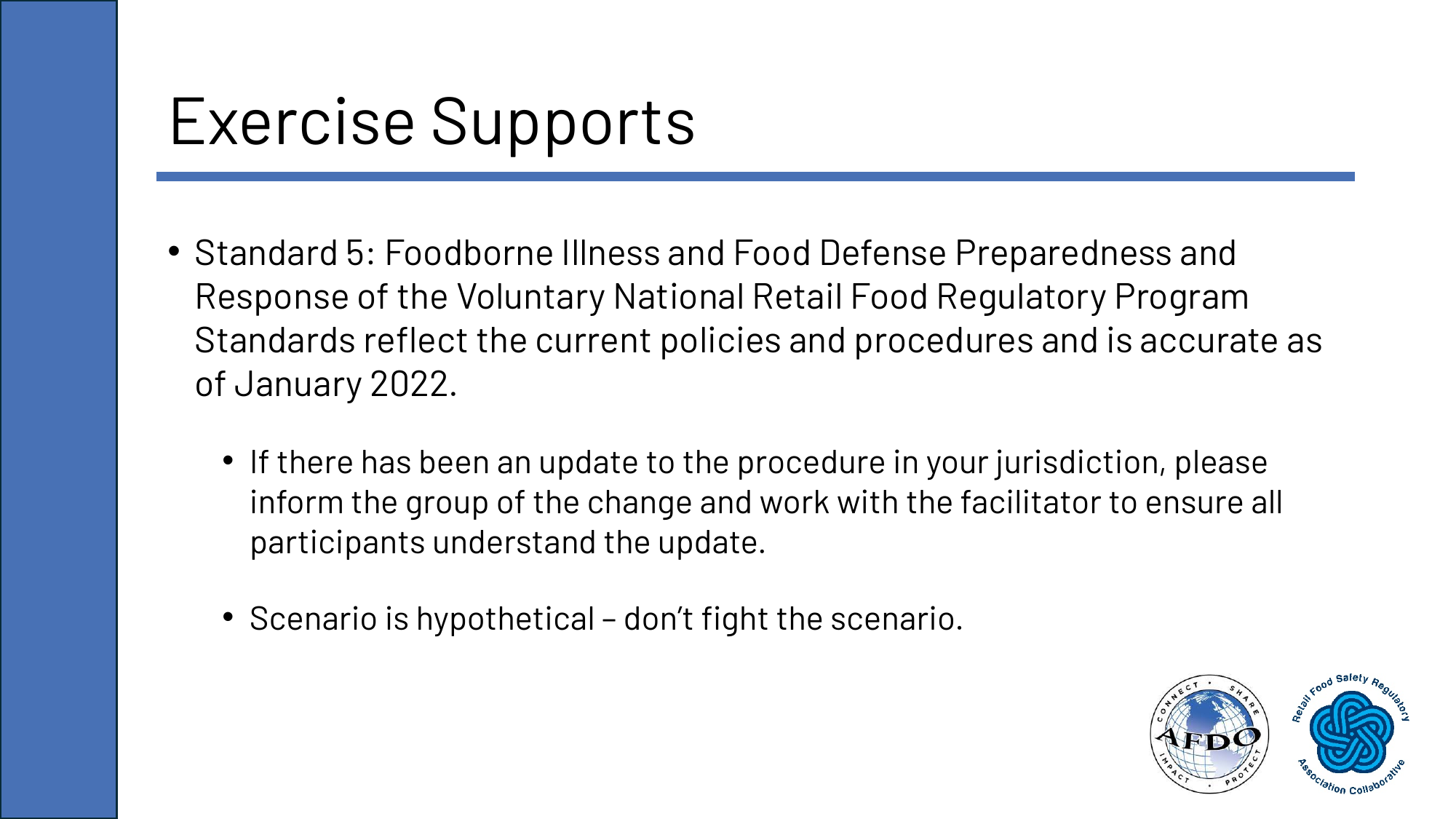

# Exercise Supports
Standard 5: Foodborne Illness and Food Defense Preparedness and Response of the Voluntary National Retail Food Regulatory Program Standards reflect the current policies and procedures and is accurate as of January 2022.
If there has been an update to the procedure in your jurisdiction, please inform the group of the change and work with the facilitator to ensure all participants understand the update.
Scenario is hypothetical – don’t fight the scenario.